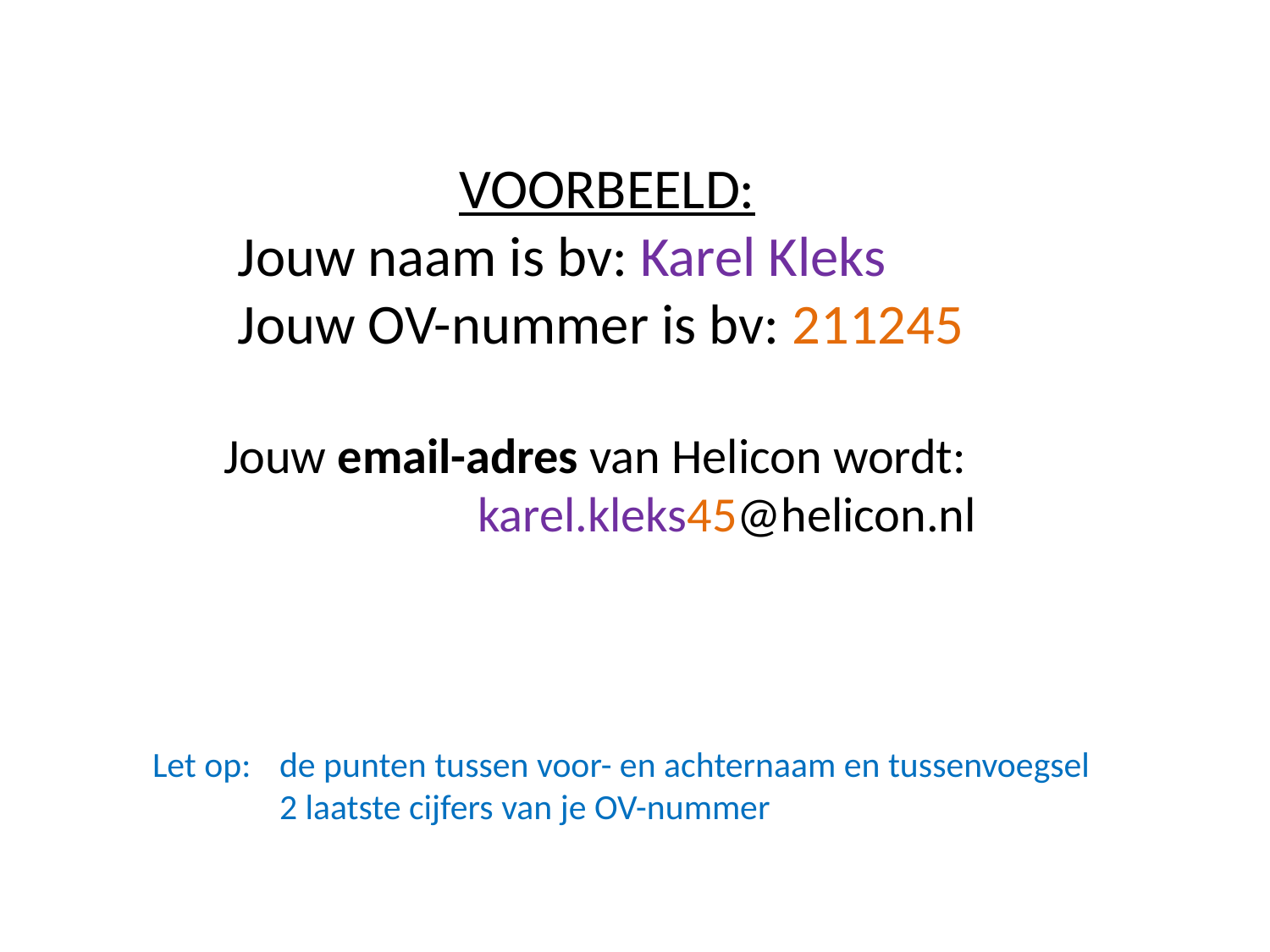

VOORBEELD:
Jouw naam is bv: Karel Kleks
Jouw OV-nummer is bv: 211245
Jouw email-adres van Helicon wordt:
		karel.kleks45@helicon.nl
Let op: 	de punten tussen voor- en achternaam en tussenvoegsel
	2 laatste cijfers van je OV-nummer